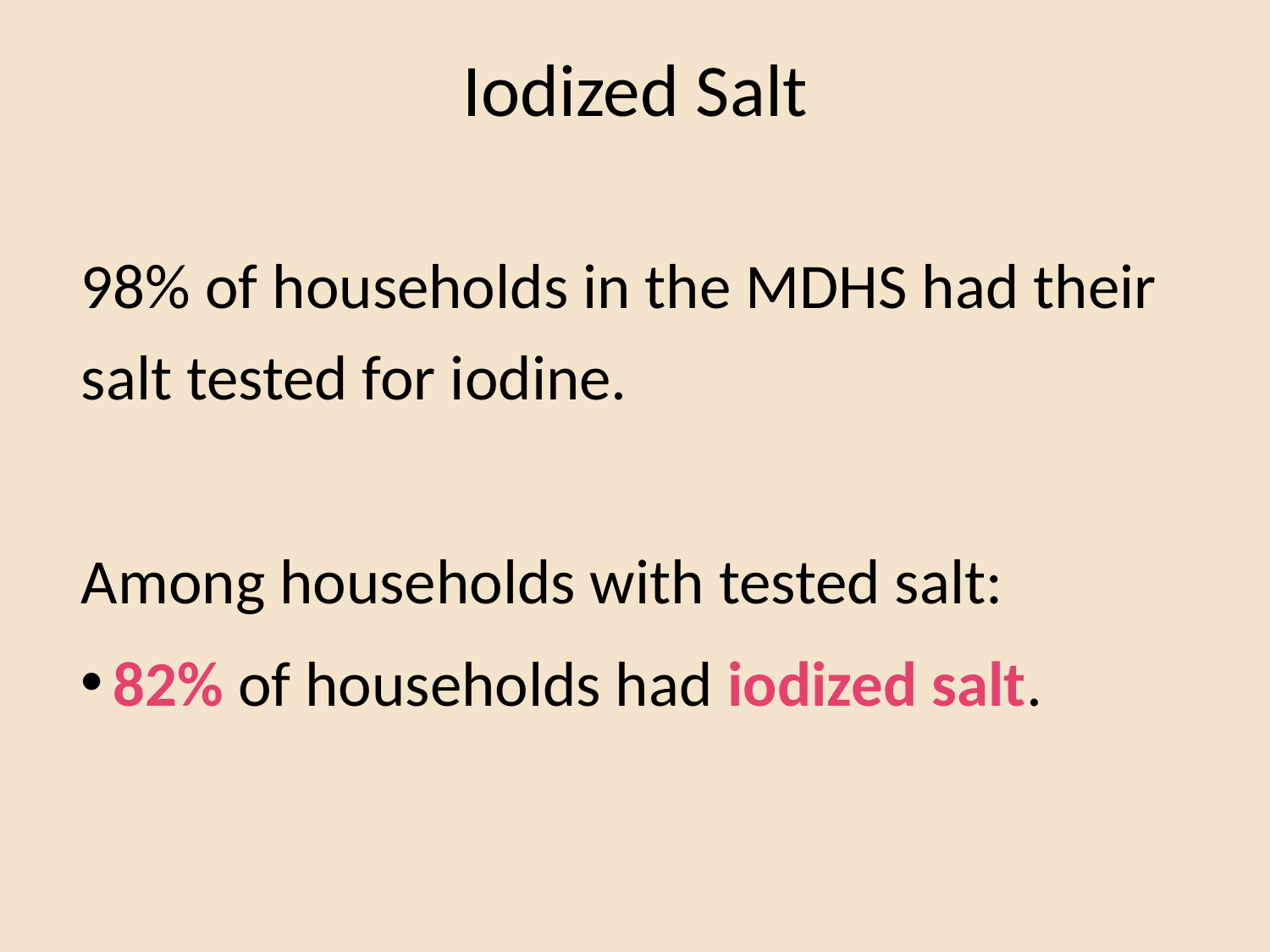

# Iodized Salt
98% of households in the MDHS had their salt tested for iodine.

Among households with tested salt:
82% of households had iodized salt.